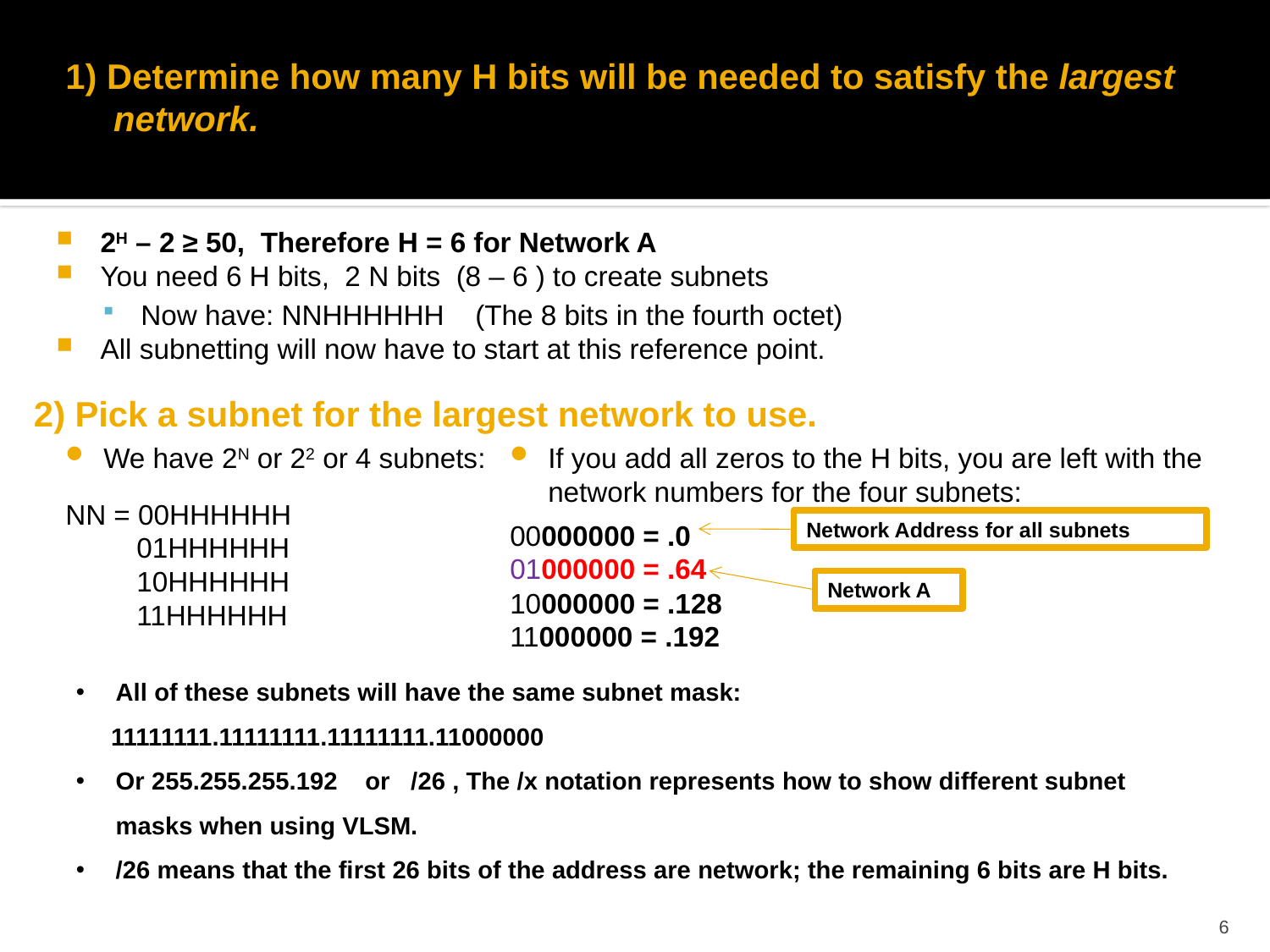

# 1) Determine how many H bits will be needed to satisfy the largest network.
2H – 2 ≥ 50,  Therefore H = 6 for Network A
You need 6 H bits,  2 N bits  (8 – 6 ) to create subnets
Now have: NNHHHHHH    (The 8 bits in the fourth octet)
All subnetting will now have to start at this reference point.
2) Pick a subnet for the largest network to use.
We have 2N or 22 or 4 subnets:

NN = 00HHHHHH
 01HHHHHH
 10HHHHHH
 11HHHHHH
If you add all zeros to the H bits, you are left with the network numbers for the four subnets:
00000000 = .0
01000000 = .64
10000000 = .128
11000000 = .192
Network Address for all subnets
Network A
All of these subnets will have the same subnet mask:
     11111111.11111111.11111111.11000000
Or 255.255.255.192    or   /26 , The /x notation represents how to show different subnet masks when using VLSM.
/26 means that the first 26 bits of the address are network; the remaining 6 bits are H bits.
6